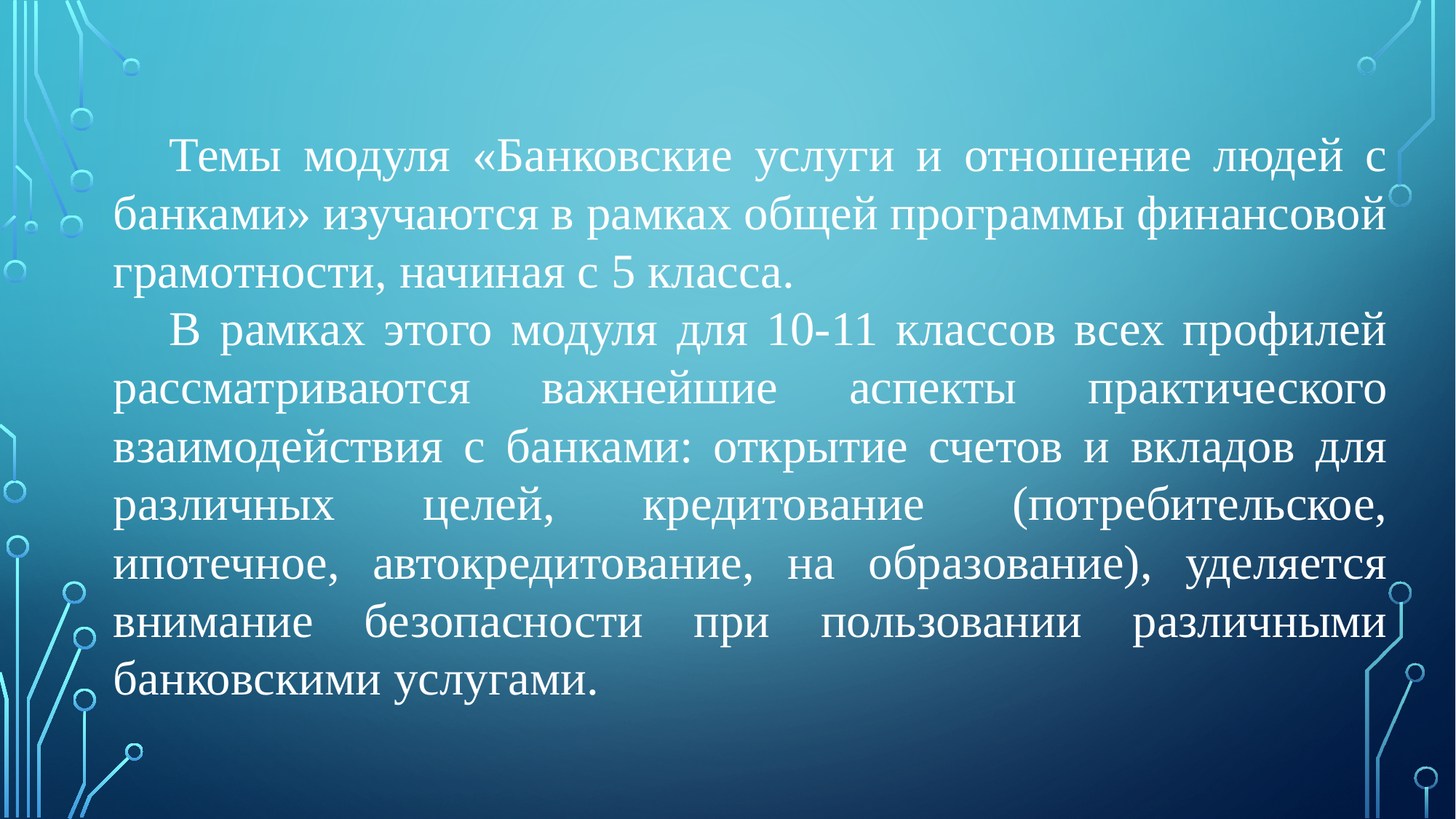

Темы модуля «Банковские услуги и отношение людей с банками» изучаются в рамках общей программы финансовой грамотности, начиная с 5 класса.
В рамках этого модуля для 10-11 классов всех профилей рассматриваются важнейшие аспекты практического взаимодействия с банками: открытие счетов и вкладов для различных целей, кредитование (потребительское, ипотечное, автокредитование, на образование), уделяется внимание безопасности при пользовании различными банковскими услугами.